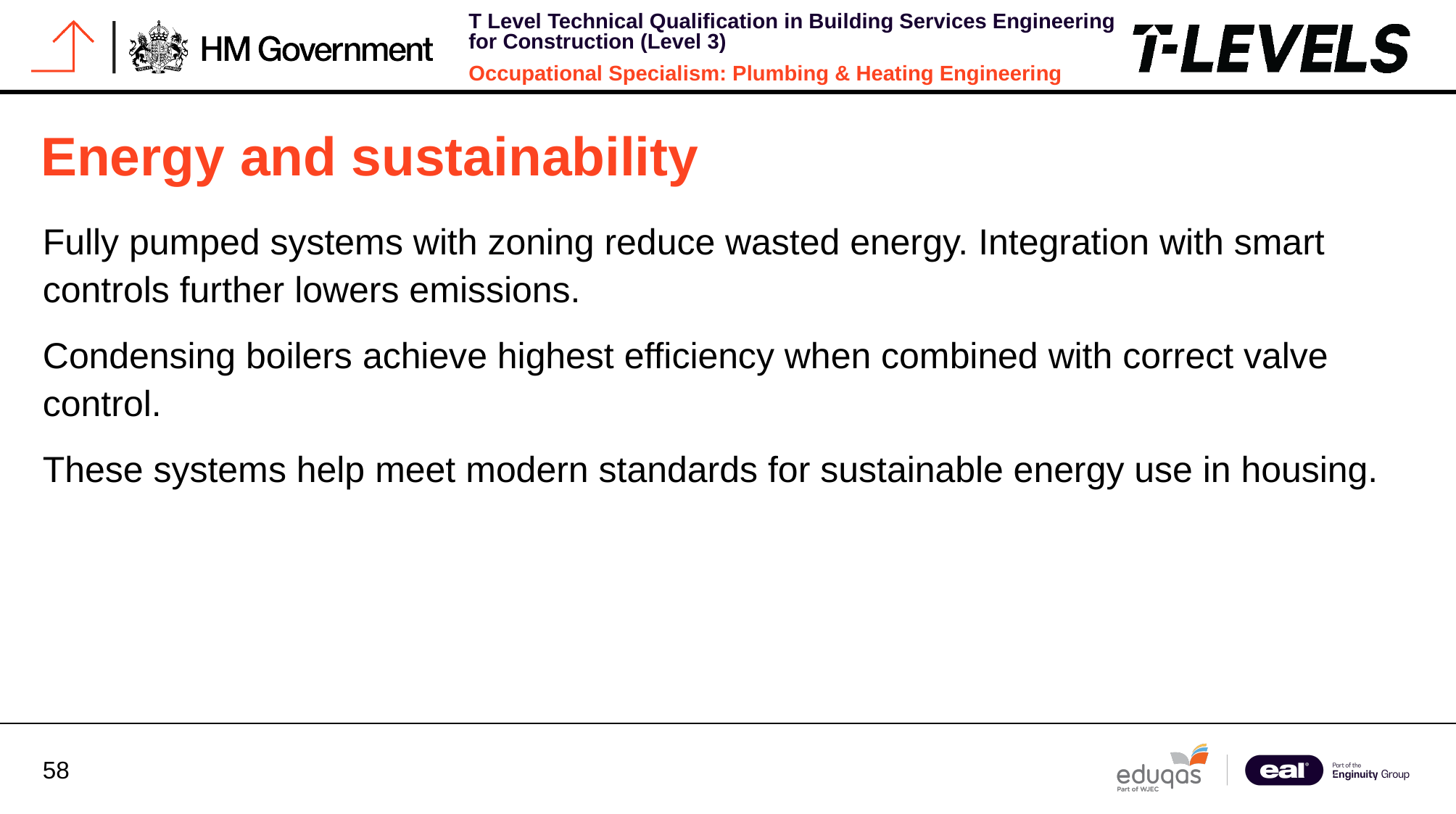

# Energy and sustainability
Fully pumped systems with zoning reduce wasted energy. Integration with smart controls further lowers emissions.
Condensing boilers achieve highest efficiency when combined with correct valve control.
These systems help meet modern standards for sustainable energy use in housing.